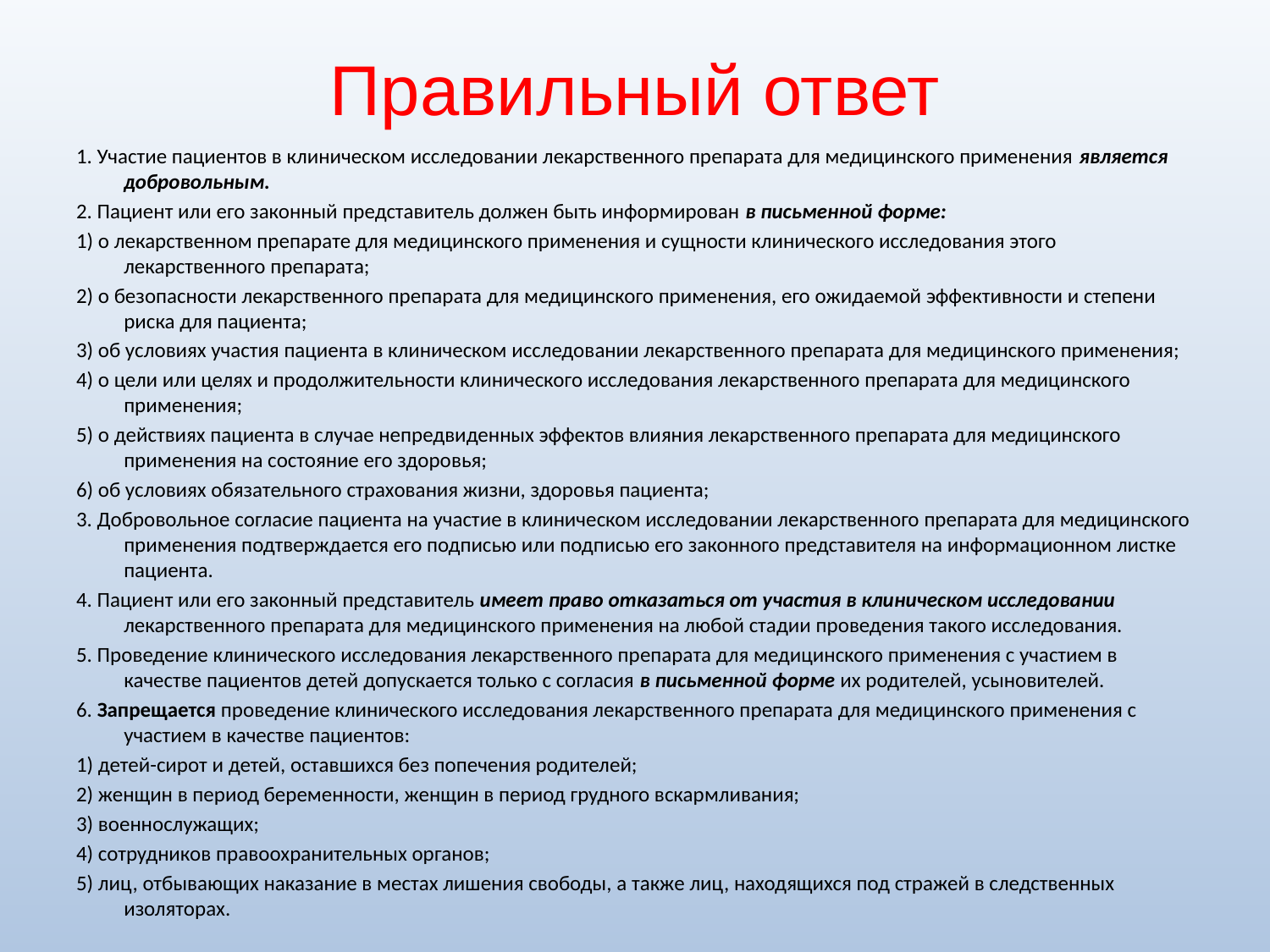

# Правильный ответ
1. Участие пациентов в клиническом исследовании лекарственного препарата для медицинского применения является добровольным.
2. Пациент или его законный представитель должен быть информирован в письменной форме:
1) о лекарственном препарате для медицинского применения и сущности клинического исследования этого лекарственного препарата;
2) о безопасности лекарственного препарата для медицинского применения, его ожидаемой эффективности и степени риска для пациента;
3) об условиях участия пациента в клиническом исследовании лекарственного препарата для медицинского применения;
4) о цели или целях и продолжительности клинического исследования лекарственного препарата для медицинского применения;
5) о действиях пациента в случае непредвиденных эффектов влияния лекарственного препарата для медицинского применения на состояние его здоровья;
6) об условиях обязательного страхования жизни, здоровья пациента;
3. Добровольное согласие пациента на участие в клиническом исследовании лекарственного препарата для медицинского применения подтверждается его подписью или подписью его законного представителя на информационном листке пациента.
4. Пациент или его законный представитель имеет право отказаться от участия в клиническом исследовании лекарственного препарата для медицинского применения на любой стадии проведения такого исследования.
5. Проведение клинического исследования лекарственного препарата для медицинского применения с участием в качестве пациентов детей допускается только с согласия в письменной форме их родителей, усыновителей.
6. Запрещается проведение клинического исследования лекарственного препарата для медицинского применения с участием в качестве пациентов:
1) детей-сирот и детей, оставшихся без попечения родителей;
2) женщин в период беременности, женщин в период грудного вскармливания;
3) военнослужащих;
4) сотрудников правоохранительных органов;
5) лиц, отбывающих наказание в местах лишения свободы, а также лиц, находящихся под стражей в следственных изоляторах.